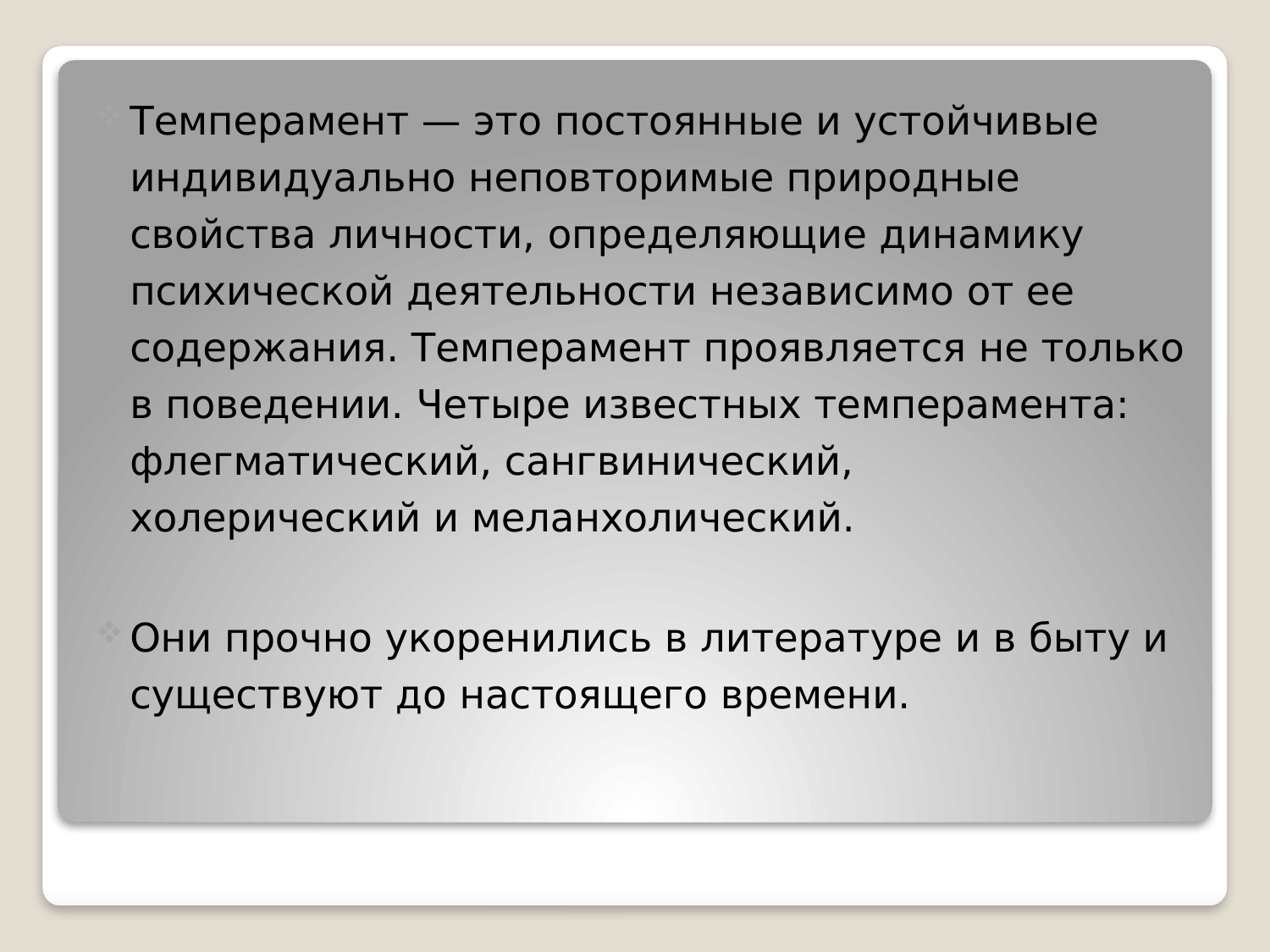

Темперамент — это постоянные и устойчивые индивидуально неповторимые природные свойства личности, определяющие динамику психической деятельности независимо от ее содержания. Темперамент проявляется не только в поведении. Четыре известных темперамента: флегматический, сангвинический, холерический и меланхолический.

Они прочно укоренились в литературе и в быту и существуют до настоящего времени.